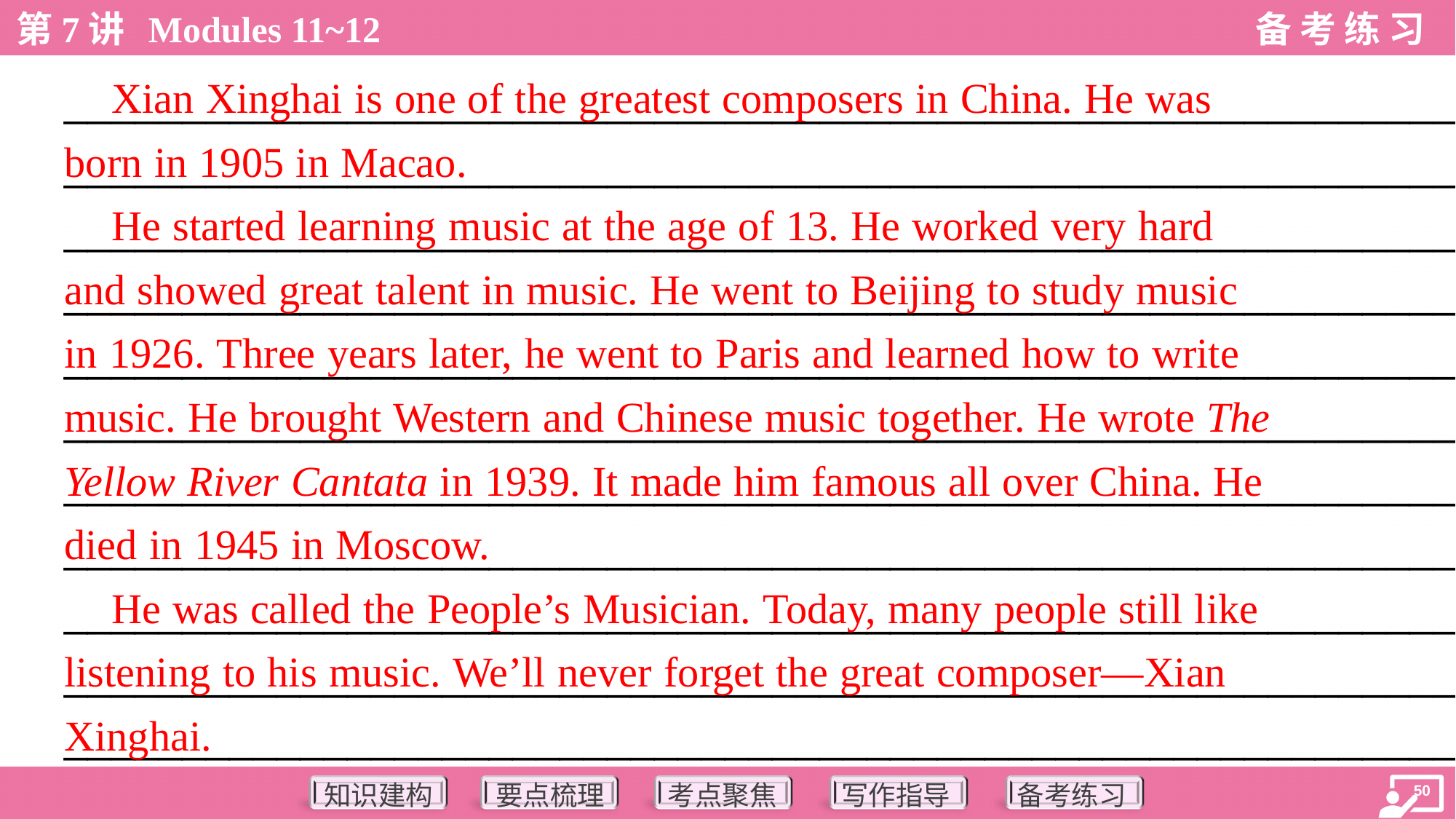

Xian Xinghai is one of the greatest composers in China. He was
born in 1905 in Macao.
    He started learning music at the age of 13. He worked very hard
and showed great talent in music. He went to Beijing to study music
in 1926. Three years later, he went to Paris and learned how to write
music. He brought Western and Chinese music together. He wrote The
Yellow River Cantata in 1939. It made him famous all over China. He
died in 1945 in Moscow.
    He was called the People’s Musician. Today, many people still like
listening to his music. We’ll never forget the great composer—Xian
Xinghai.
______________________________________________________________
______________________________________________________________
______________________________________________________________
______________________________________________________________
______________________________________________________________
______________________________________________________________
______________________________________________________________
______________________________________________________________
______________________________________________________________
______________________________________________________________
______________________________________________________________